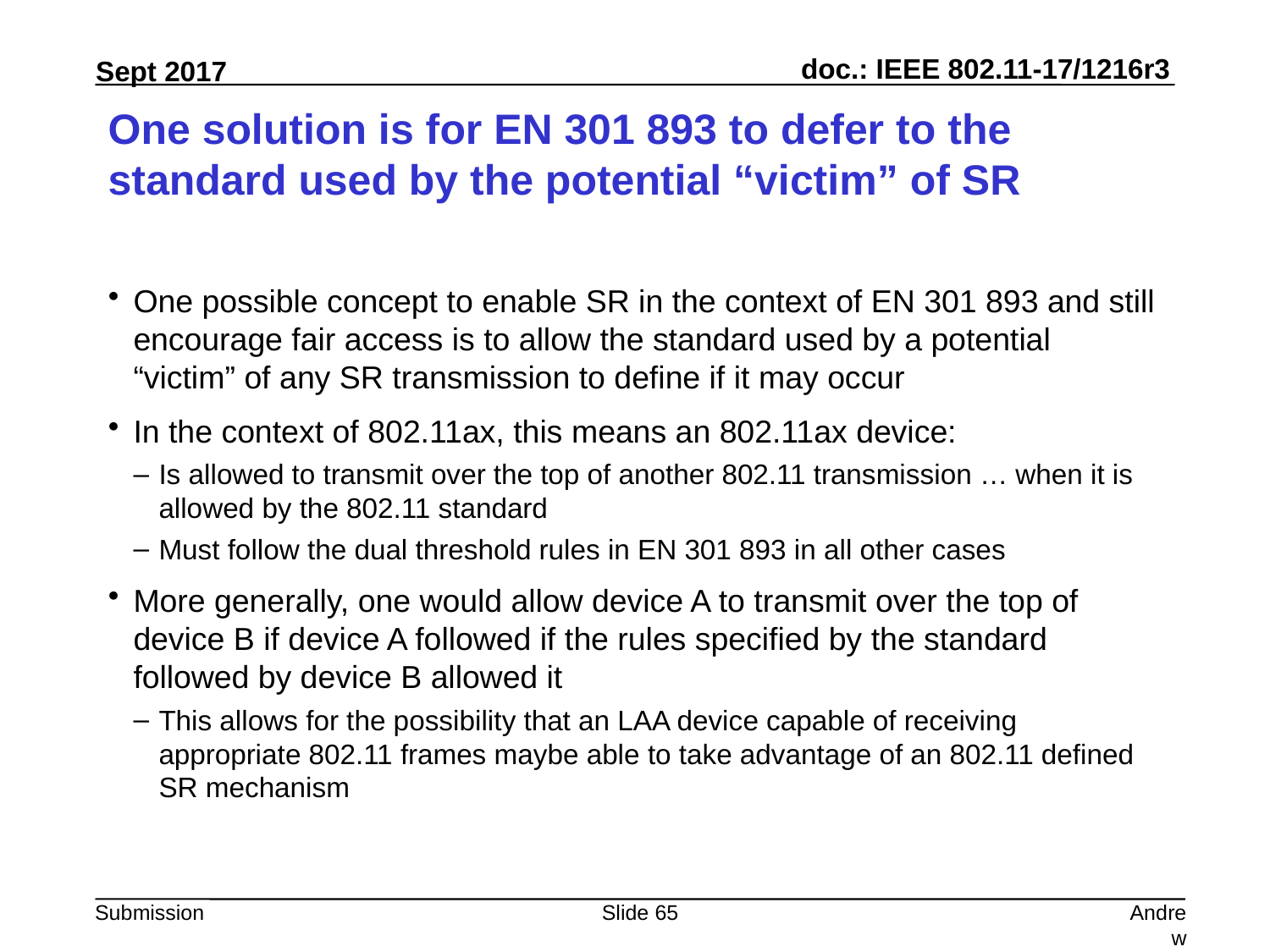

# One solution is for EN 301 893 to defer to the standard used by the potential “victim” of SR
One possible concept to enable SR in the context of EN 301 893 and still encourage fair access is to allow the standard used by a potential “victim” of any SR transmission to define if it may occur
In the context of 802.11ax, this means an 802.11ax device:
Is allowed to transmit over the top of another 802.11 transmission … when it is allowed by the 802.11 standard
Must follow the dual threshold rules in EN 301 893 in all other cases
More generally, one would allow device A to transmit over the top of device B if device A followed if the rules specified by the standard followed by device B allowed it
This allows for the possibility that an LAA device capable of receiving appropriate 802.11 frames maybe able to take advantage of an 802.11 defined SR mechanism
Slide 65
Andrew Myles, Cisco